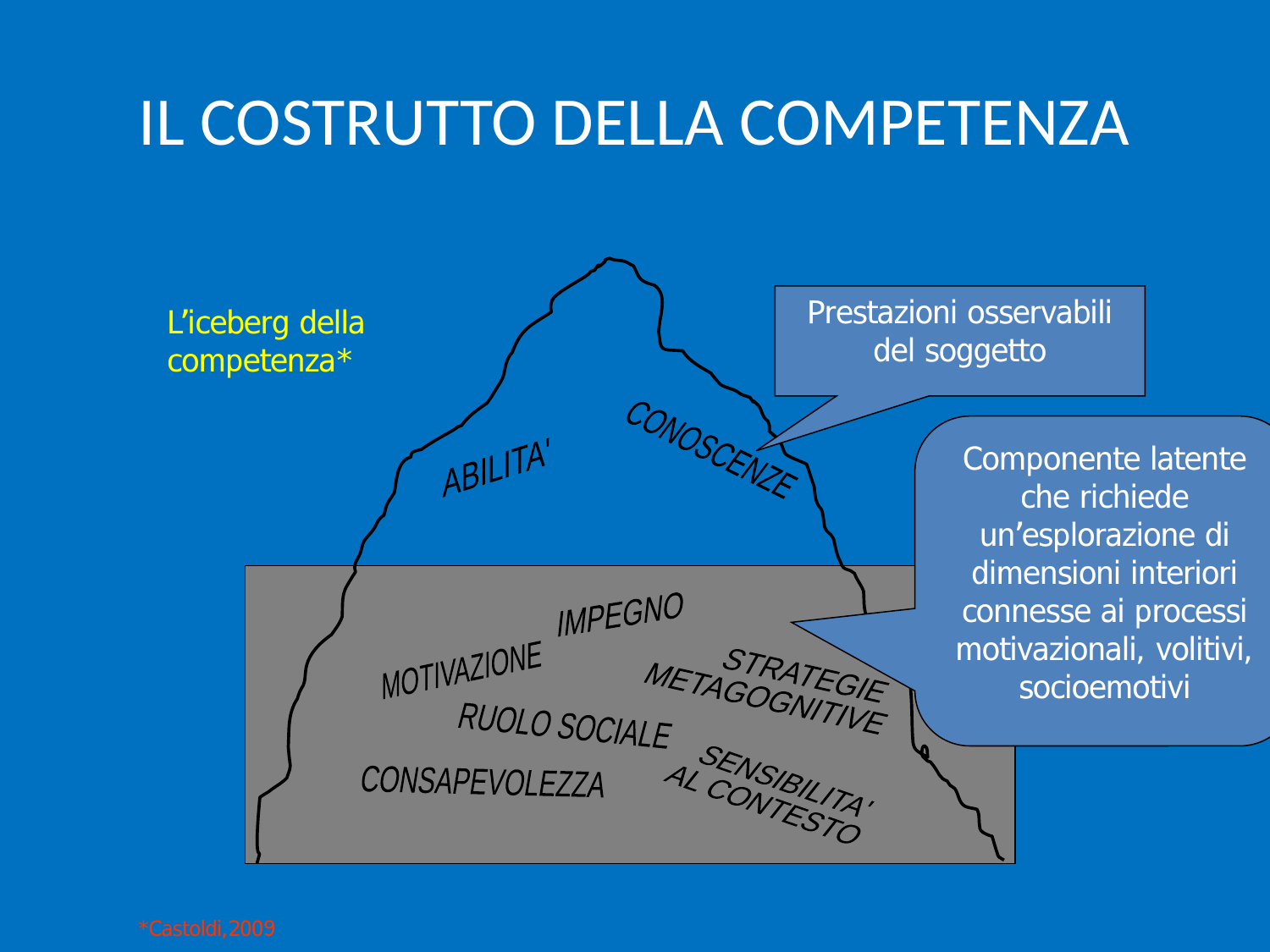

IL COSTRUTTO DELLA COMPETENZA

Prestazioni osservabili del soggetto
L’iceberg della competenza*
Componente latente che richiede un’esplorazione di dimensioni interiori connesse ai processi motivazionali, volitivi, socioemotivi
CONOSCENZE
ABILITA'

IMPEGNO
   STRATEGIE
METAGOGNITIVE
MOTIVAZIONE
RUOLO SOCIALE
 SENSIBILITA'
 AL CONTESTO
CONSAPEVOLEZZA
*Castoldi,2009